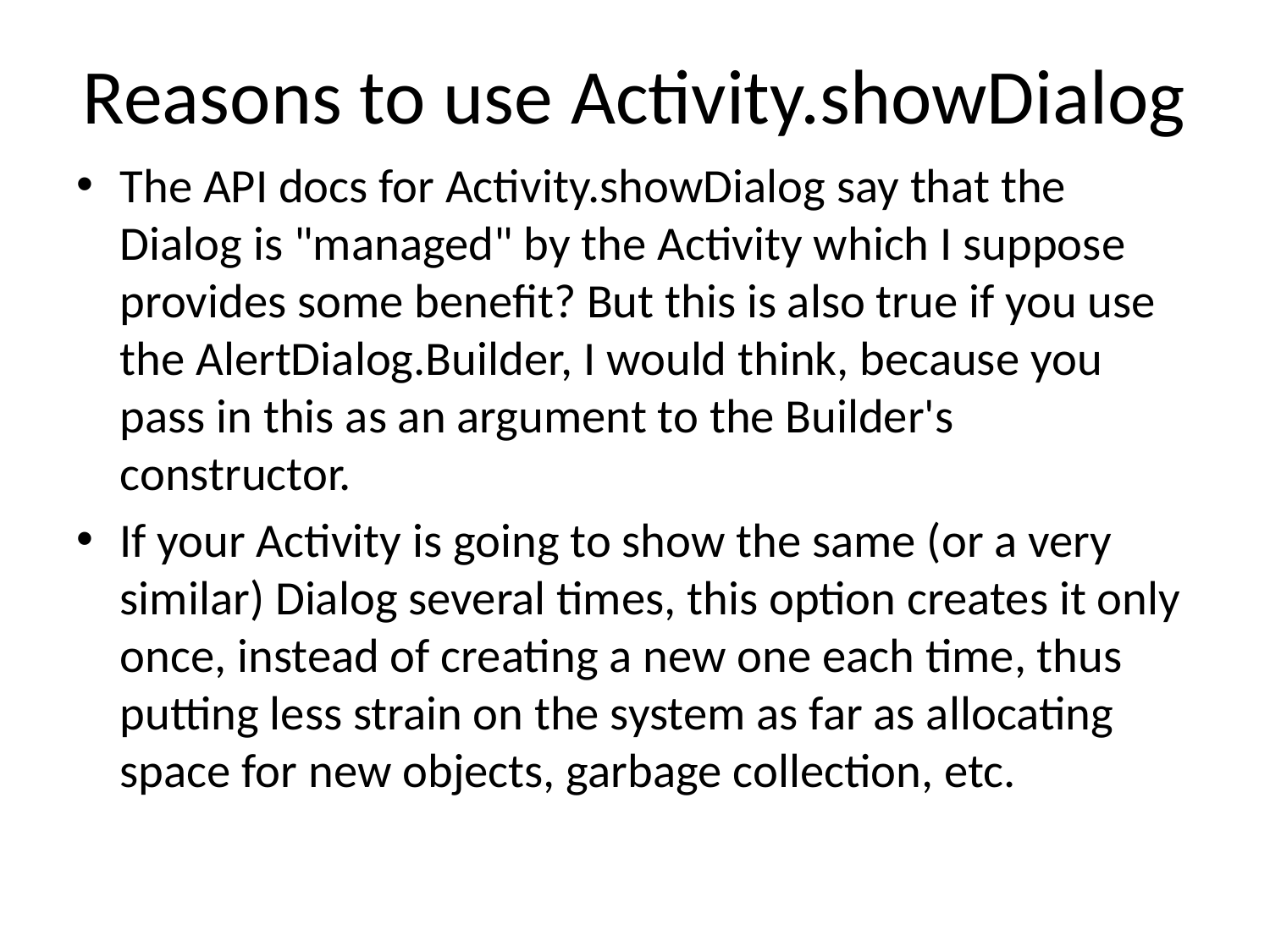

# Reasons to use Activity.showDialog
The API docs for Activity.showDialog say that the Dialog is "managed" by the Activity which I suppose provides some benefit? But this is also true if you use the AlertDialog.Builder, I would think, because you pass in this as an argument to the Builder's constructor.
If your Activity is going to show the same (or a very similar) Dialog several times, this option creates it only once, instead of creating a new one each time, thus putting less strain on the system as far as allocating space for new objects, garbage collection, etc.